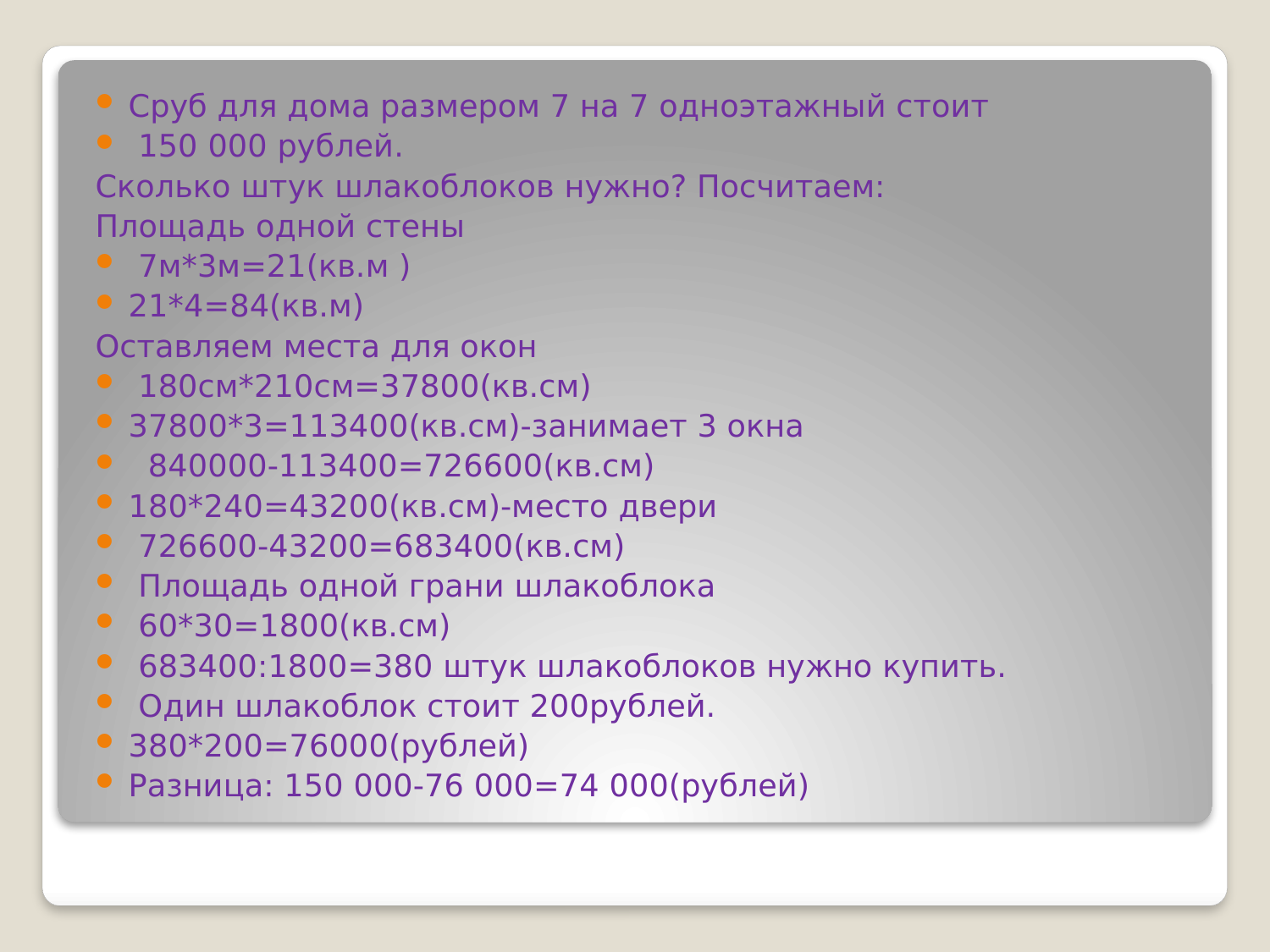

Сруб для дома размером 7 на 7 одноэтажный стоит
 150 000 рублей.
Сколько штук шлакоблоков нужно? Посчитаем:
Площадь одной стены
 7м*3м=21(кв.м )
21*4=84(кв.м)
Оставляем места для окон
 180см*210см=37800(кв.см)
37800*3=113400(кв.см)-занимает 3 окна
  840000-113400=726600(кв.см)
180*240=43200(кв.см)-место двери
 726600-43200=683400(кв.см)
 Площадь одной грани шлакоблока
 60*30=1800(кв.см)
 683400:1800=380 штук шлакоблоков нужно купить.
 Один шлакоблок стоит 200рублей.
380*200=76000(рублей)
Разница: 150 000-76 000=74 000(рублей)